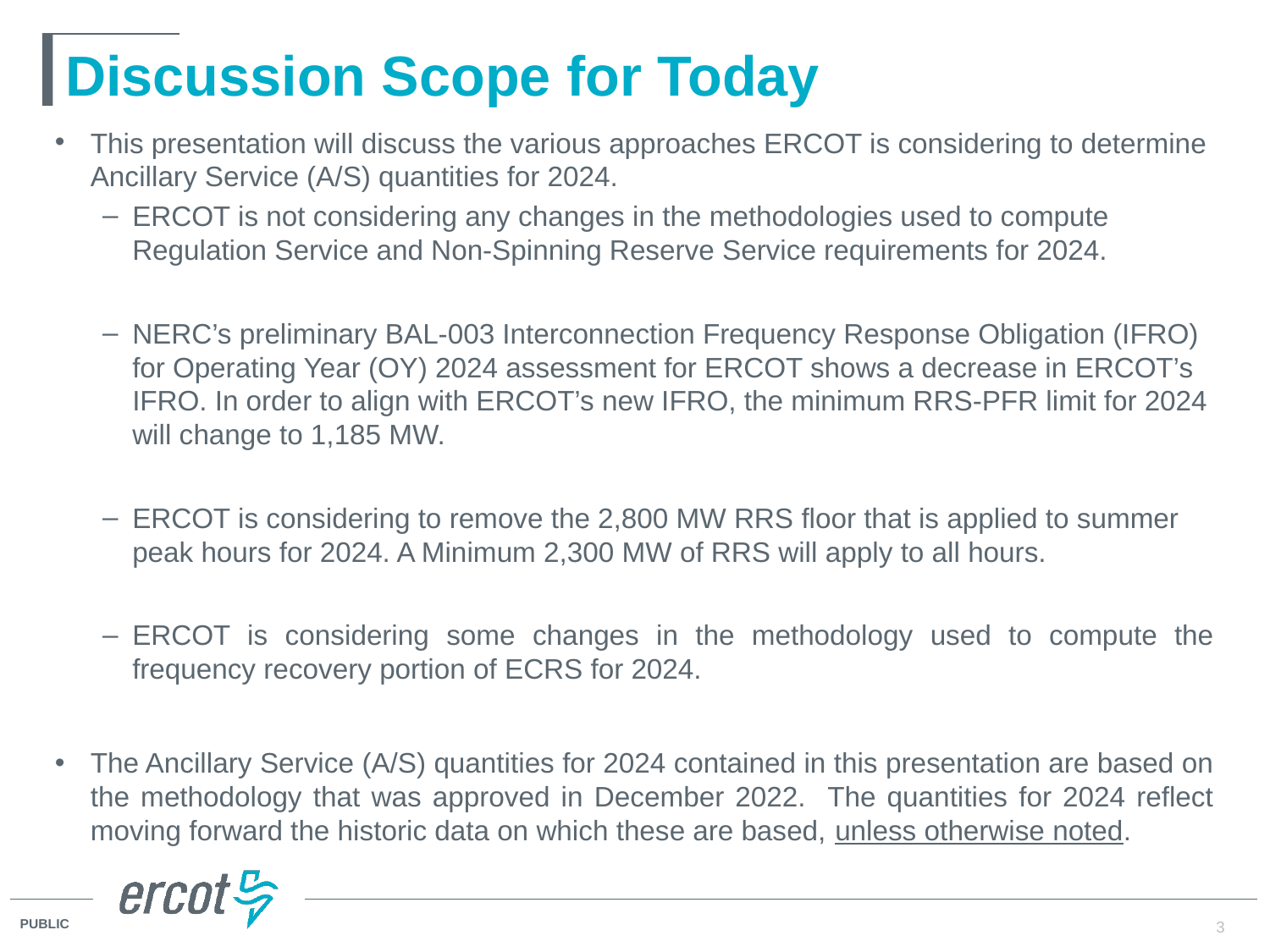

# Discussion Scope for Today
This presentation will discuss the various approaches ERCOT is considering to determine Ancillary Service (A/S) quantities for 2024.
ERCOT is not considering any changes in the methodologies used to compute Regulation Service and Non-Spinning Reserve Service requirements for 2024.

NERC’s preliminary BAL-003 Interconnection Frequency Response Obligation (IFRO) for Operating Year (OY) 2024 assessment for ERCOT shows a decrease in ERCOT’s IFRO. In order to align with ERCOT’s new IFRO, the minimum RRS-PFR limit for 2024 will change to 1,185 MW.

ERCOT is considering to remove the 2,800 MW RRS floor that is applied to summer peak hours for 2024. A Minimum 2,300 MW of RRS will apply to all hours.

ERCOT is considering some changes in the methodology used to compute the frequency recovery portion of ECRS for 2024.

The Ancillary Service (A/S) quantities for 2024 contained in this presentation are based on the methodology that was approved in December 2022.  The quantities for 2024 reflect moving forward the historic data on which these are based, unless otherwise noted.

3